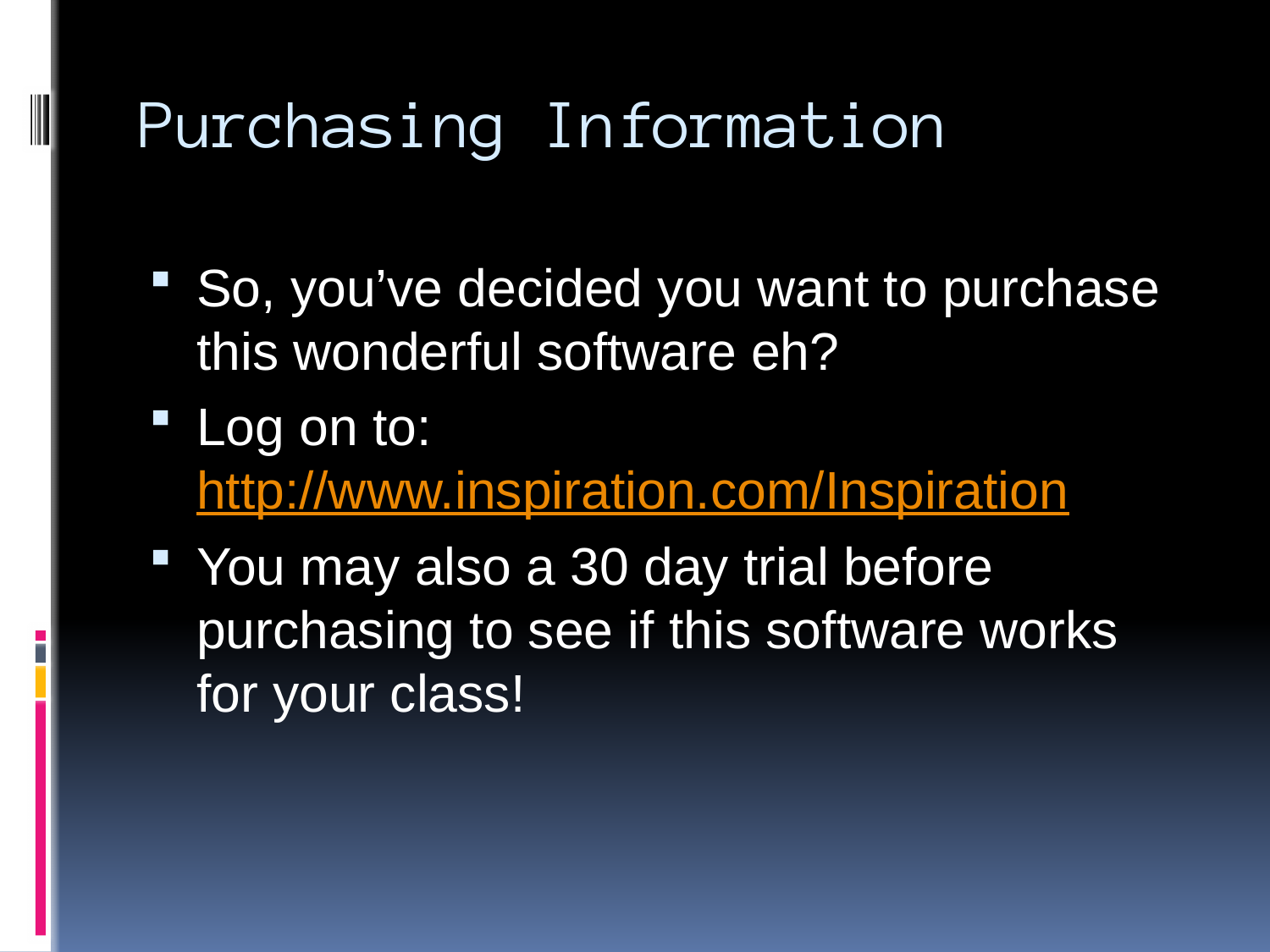

# Purchasing Information
So, you’ve decided you want to purchase this wonderful software eh?
Log on to: http://www.inspiration.com/Inspiration
You may also a 30 day trial before purchasing to see if this software works for your class!